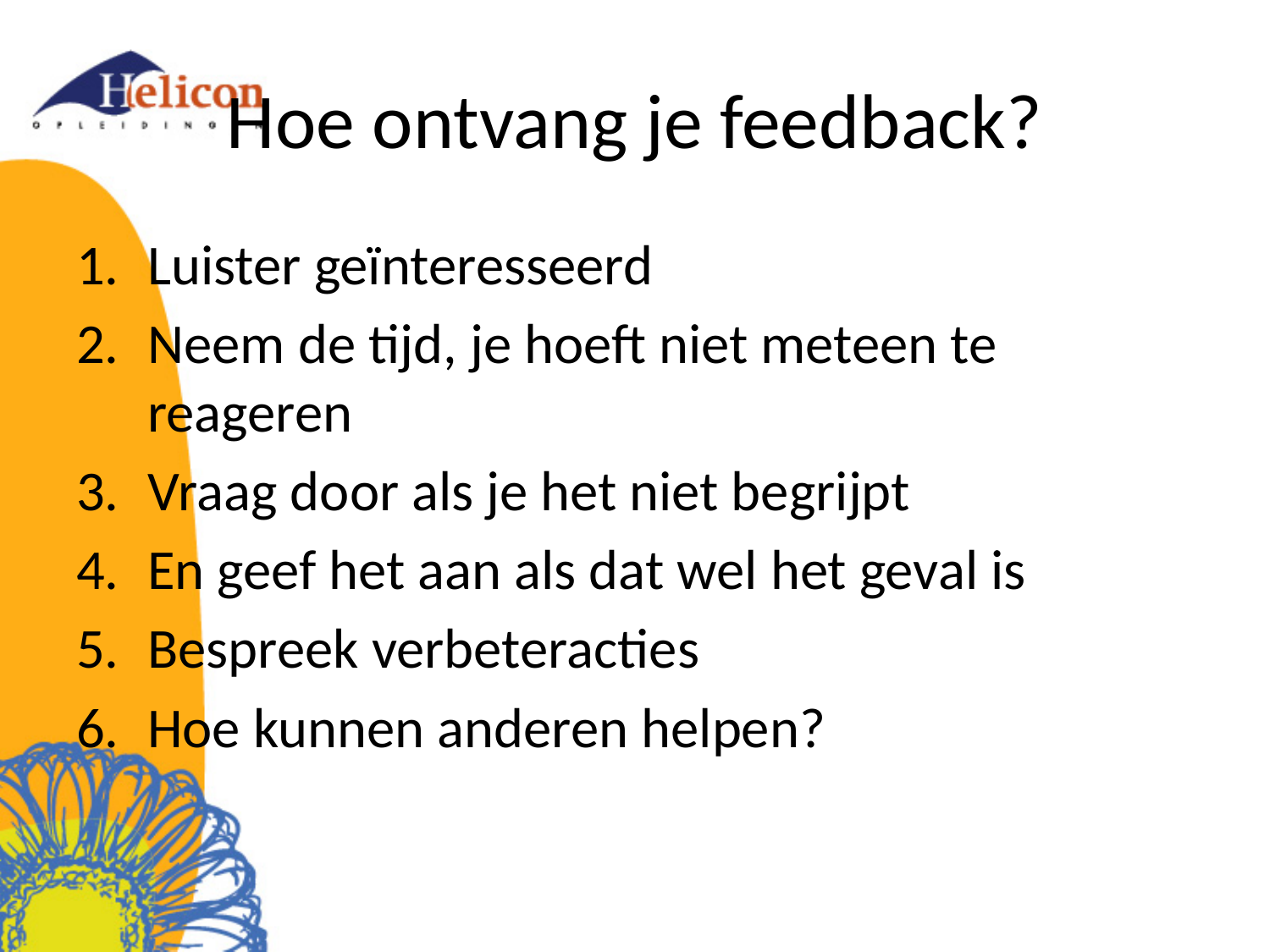

# Hoe ontvang je feedback?
Luister geïnteresseerd
Neem de tijd, je hoeft niet meteen te reageren
Vraag door als je het niet begrijpt
En geef het aan als dat wel het geval is
Bespreek verbeteracties
Hoe kunnen anderen helpen?